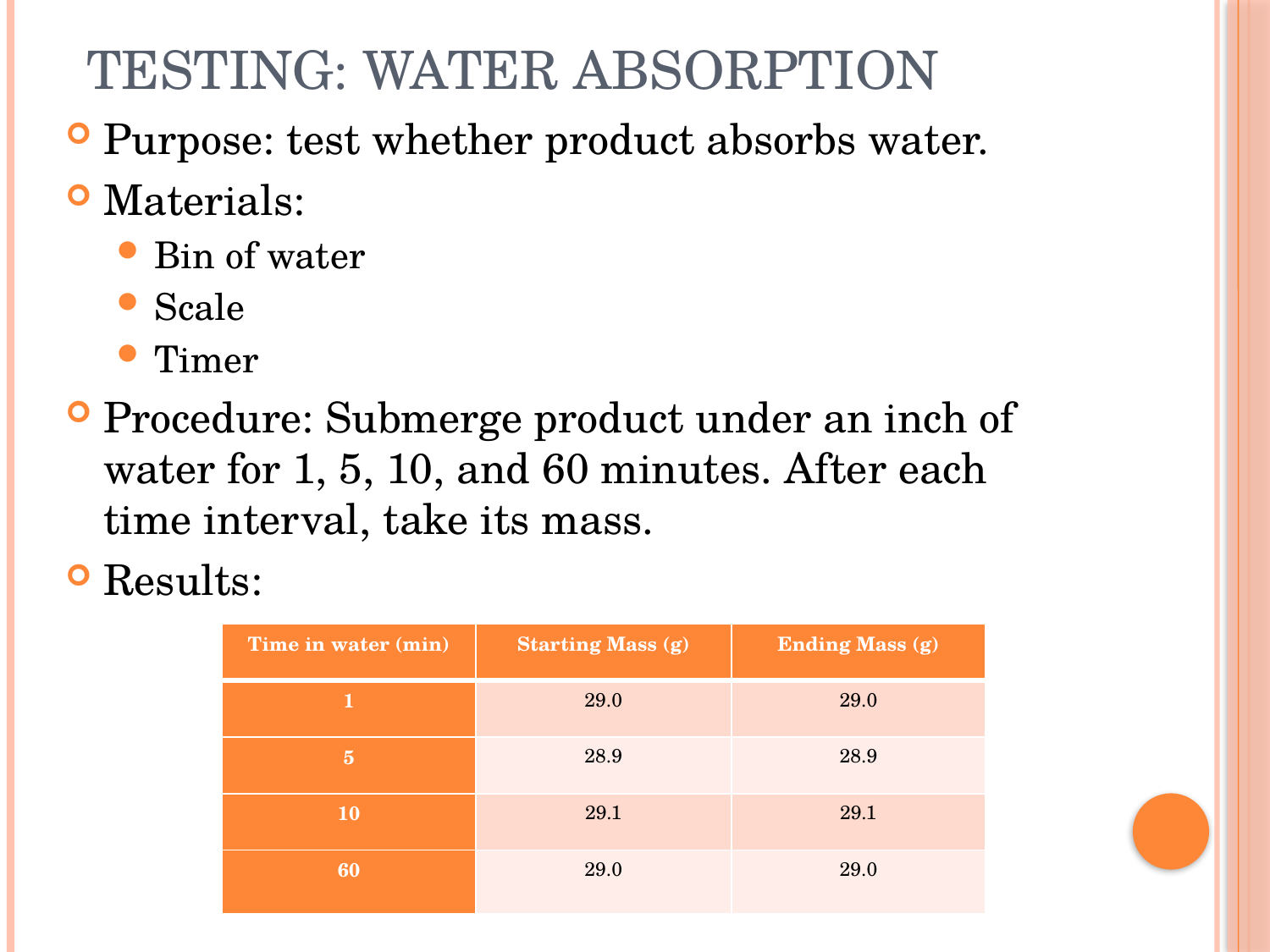

# Testing: Water Absorption
Purpose: test whether product absorbs water.
Materials:
Bin of water
Scale
Timer
Procedure: Submerge product under an inch of water for 1, 5, 10, and 60 minutes. After each time interval, take its mass.
Results:
| Time in water (min) | Starting Mass (g) | Ending Mass (g) |
| --- | --- | --- |
| 1 | 29.0 | 29.0 |
| 5 | 28.9 | 28.9 |
| 10 | 29.1 | 29.1 |
| 60 | 29.0 | 29.0 |